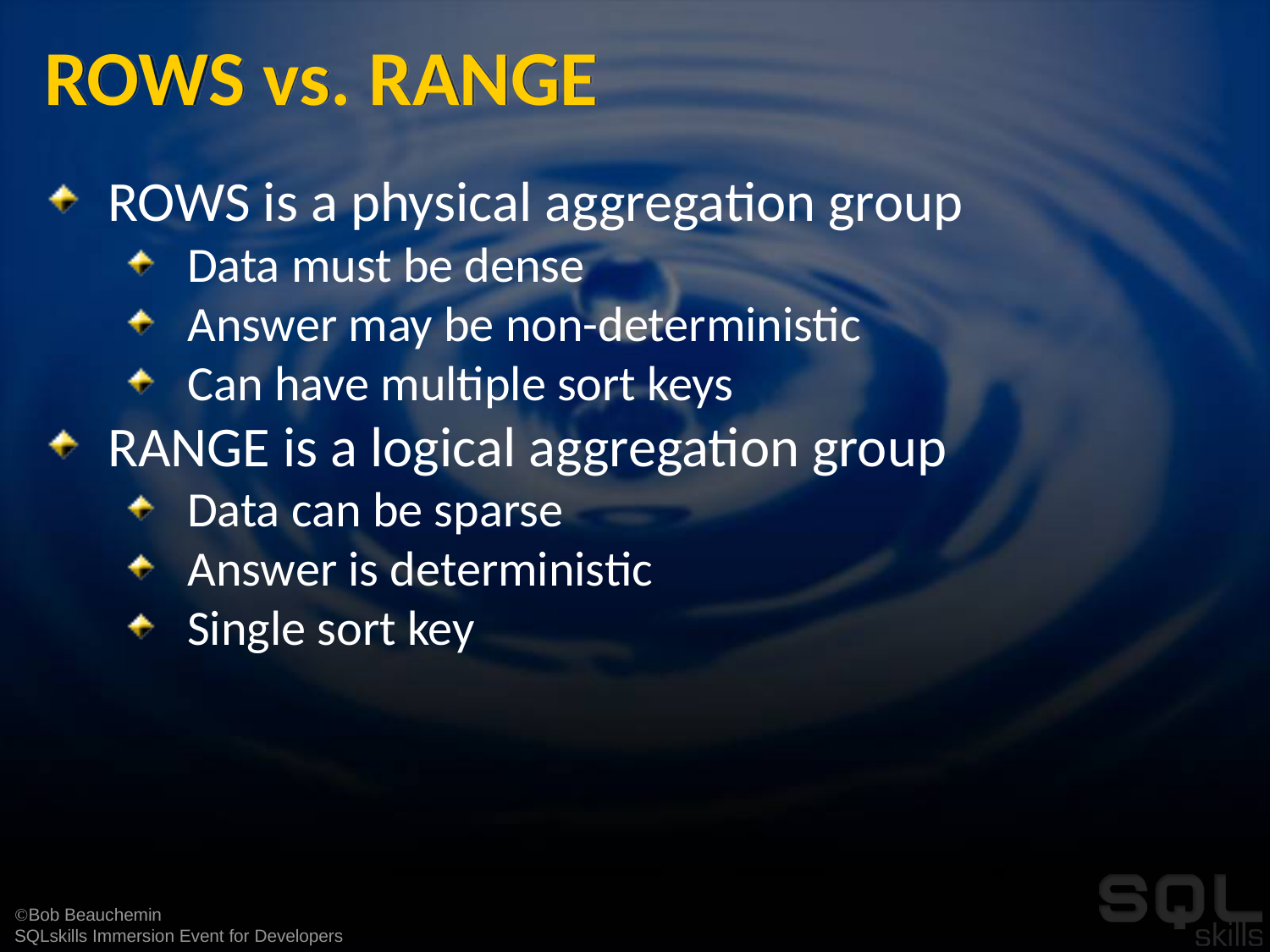

# ROWS vs. RANGE
ROWS is a physical aggregation group
Data must be dense
Answer may be non-deterministic
Can have multiple sort keys
RANGE is a logical aggregation group
Data can be sparse
Answer is deterministic
Single sort key